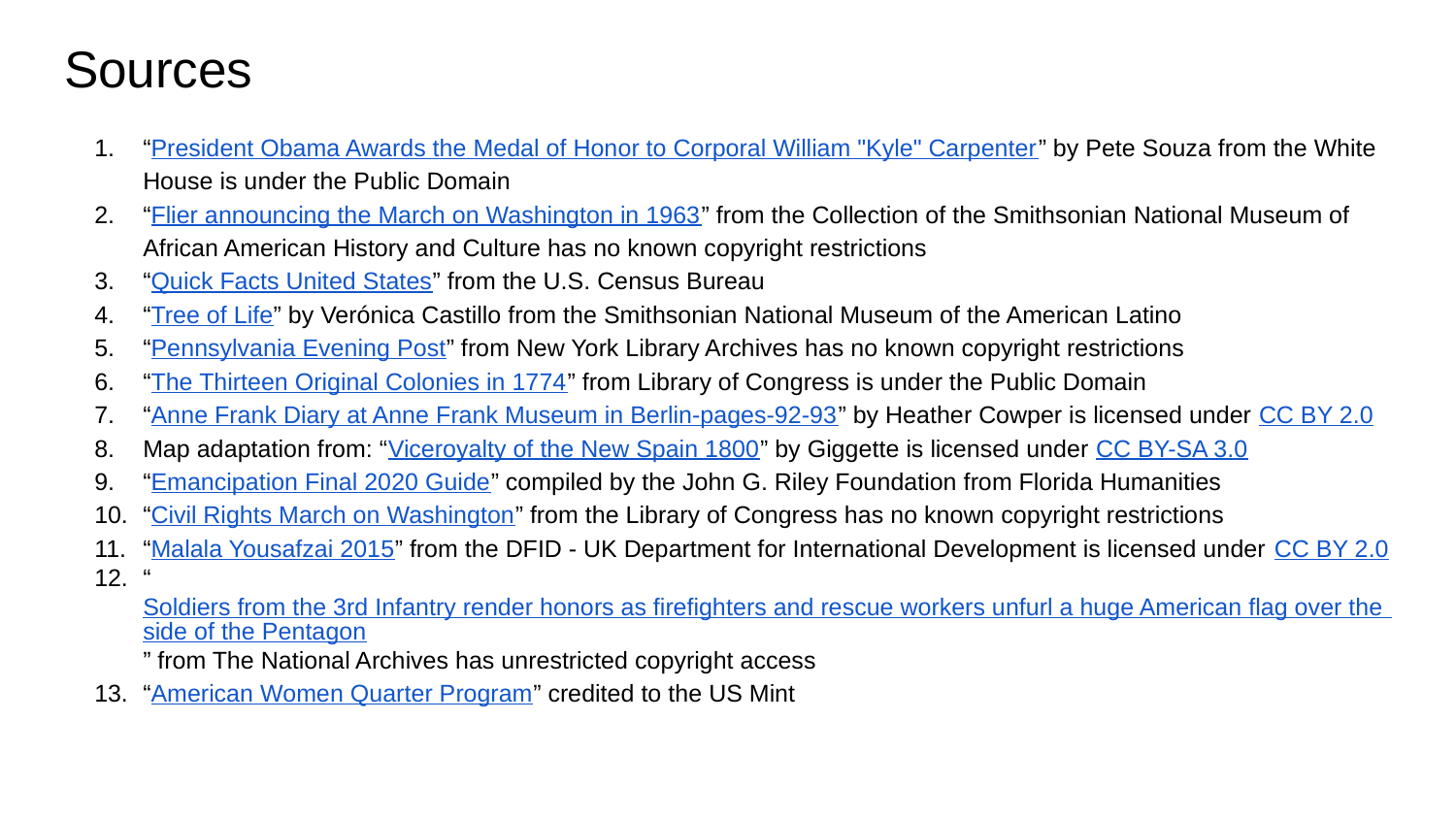

# Sources
“President Obama Awards the Medal of Honor to Corporal William "Kyle" Carpenter” by Pete Souza from the White House is under the Public Domain
“Flier announcing the March on Washington in 1963” from the Collection of the Smithsonian National Museum of African American History and Culture has no known copyright restrictions
“Quick Facts United States” from the U.S. Census Bureau
“Tree of Life” by Verónica Castillo from the Smithsonian National Museum of the American Latino
“Pennsylvania Evening Post” from New York Library Archives has no known copyright restrictions
“The Thirteen Original Colonies in 1774” from Library of Congress is under the Public Domain
“Anne Frank Diary at Anne Frank Museum in Berlin-pages-92-93” by Heather Cowper is licensed under CC BY 2.0
Map adaptation from: “Viceroyalty of the New Spain 1800” by Giggette is licensed under CC BY-SA 3.0
“Emancipation Final 2020 Guide” compiled by the John G. Riley Foundation from Florida Humanities
“Civil Rights March on Washington” from the Library of Congress has no known copyright restrictions
“Malala Yousafzai 2015” from the DFID - UK Department for International Development is licensed under CC BY 2.0
“Soldiers from the 3rd Infantry render honors as firefighters and rescue workers unfurl a huge American flag over the side of the Pentagon” from The National Archives has unrestricted copyright access
“American Women Quarter Program” credited to the US Mint